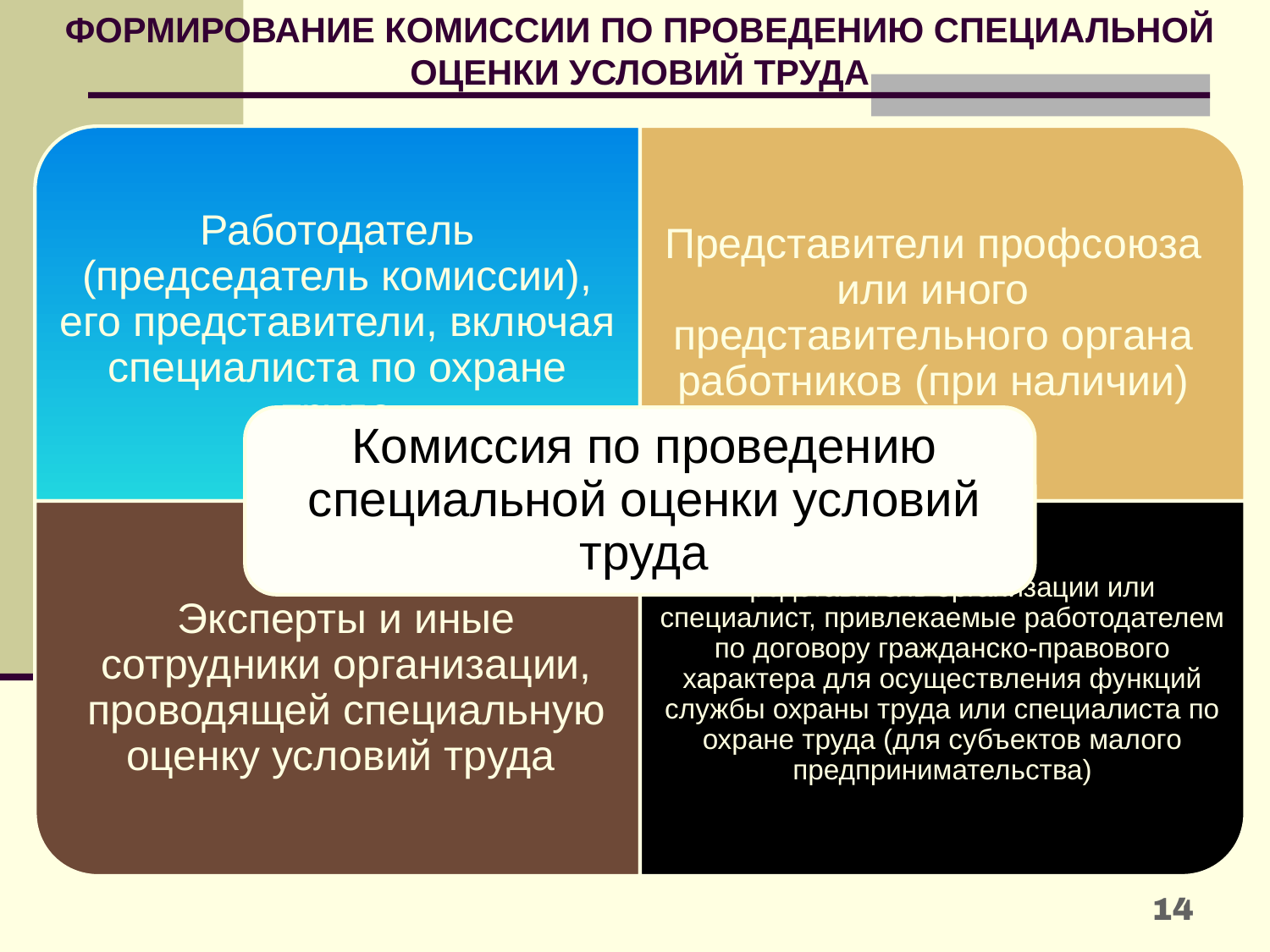

ФОРМИРОВАНИЕ КОМИССИИ ПО ПРОВЕДЕНИЮ СПЕЦИАЛЬНОЙ ОЦЕНКИ УСЛОВИЙ ТРУДА
Работодатель (председатель комиссии), его представители, включая специалиста по охране труда
Представители профсоюза или иного представительного органа работников (при наличии)
Эксперты и иные сотрудники организации, проводящей специальную оценку условий труда
Представитель организации или специалист, привлекаемые работодателем по договору гражданско-правового характера для осуществления функций службы охраны труда или специалиста по охране труда (для субъектов малого предпринимательства)
Комиссия по проведению специальной оценки условий труда
14